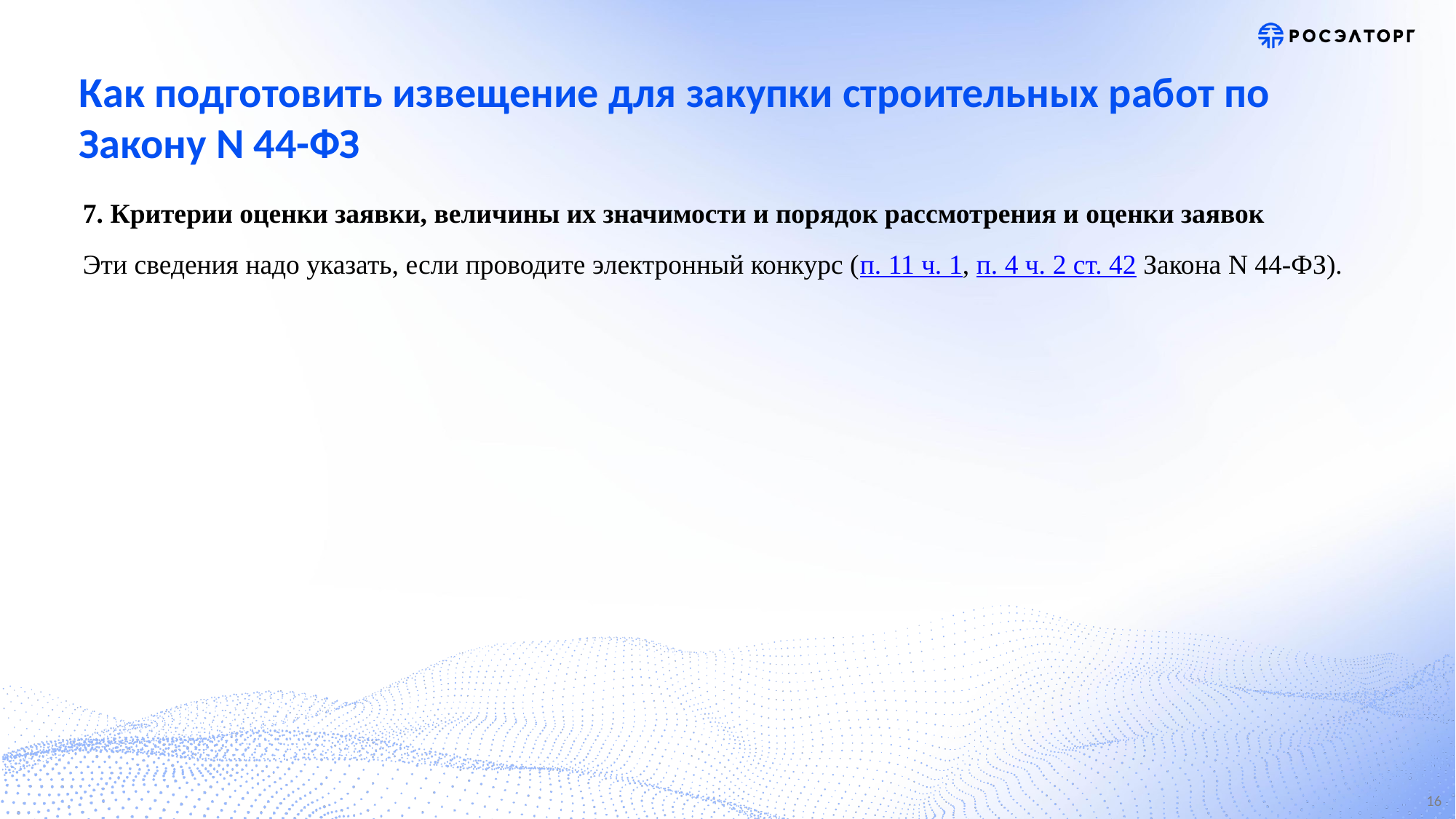

# Как подготовить извещение для закупки строительных работ по Закону N 44-ФЗ
7. Критерии оценки заявки, величины их значимости и порядок рассмотрения и оценки заявок
Эти сведения надо указать, если проводите электронный конкурс (п. 11 ч. 1, п. 4 ч. 2 ст. 42 Закона N 44-ФЗ).